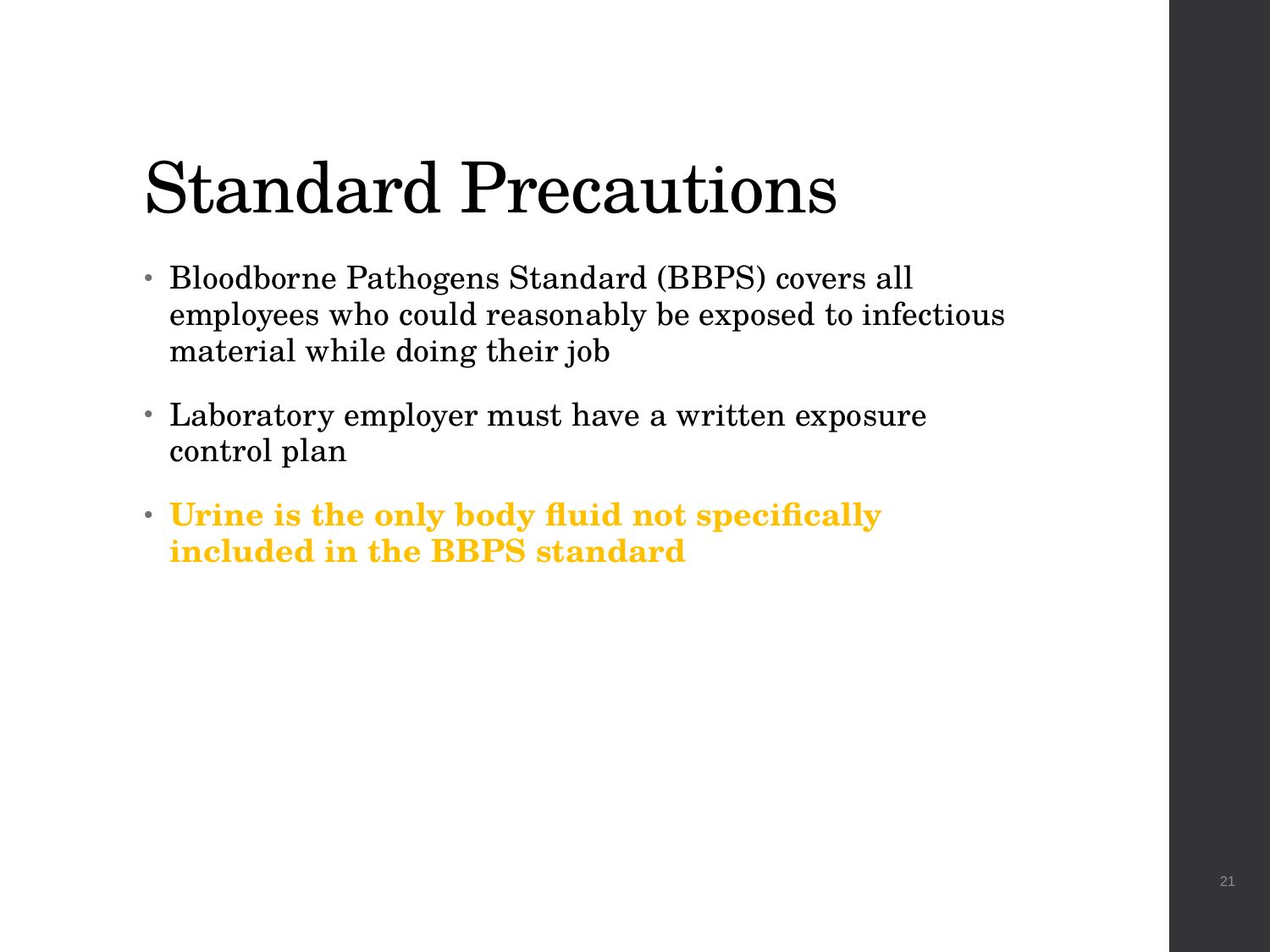

# Standard Precautions
Bloodborne Pathogens Standard (BBPS) covers all employees who could reasonably be exposed to infectious material while doing their job
Laboratory employer must have a written exposure control plan
Urine is the only body fluid not specifically included in the BBPS standard
 21